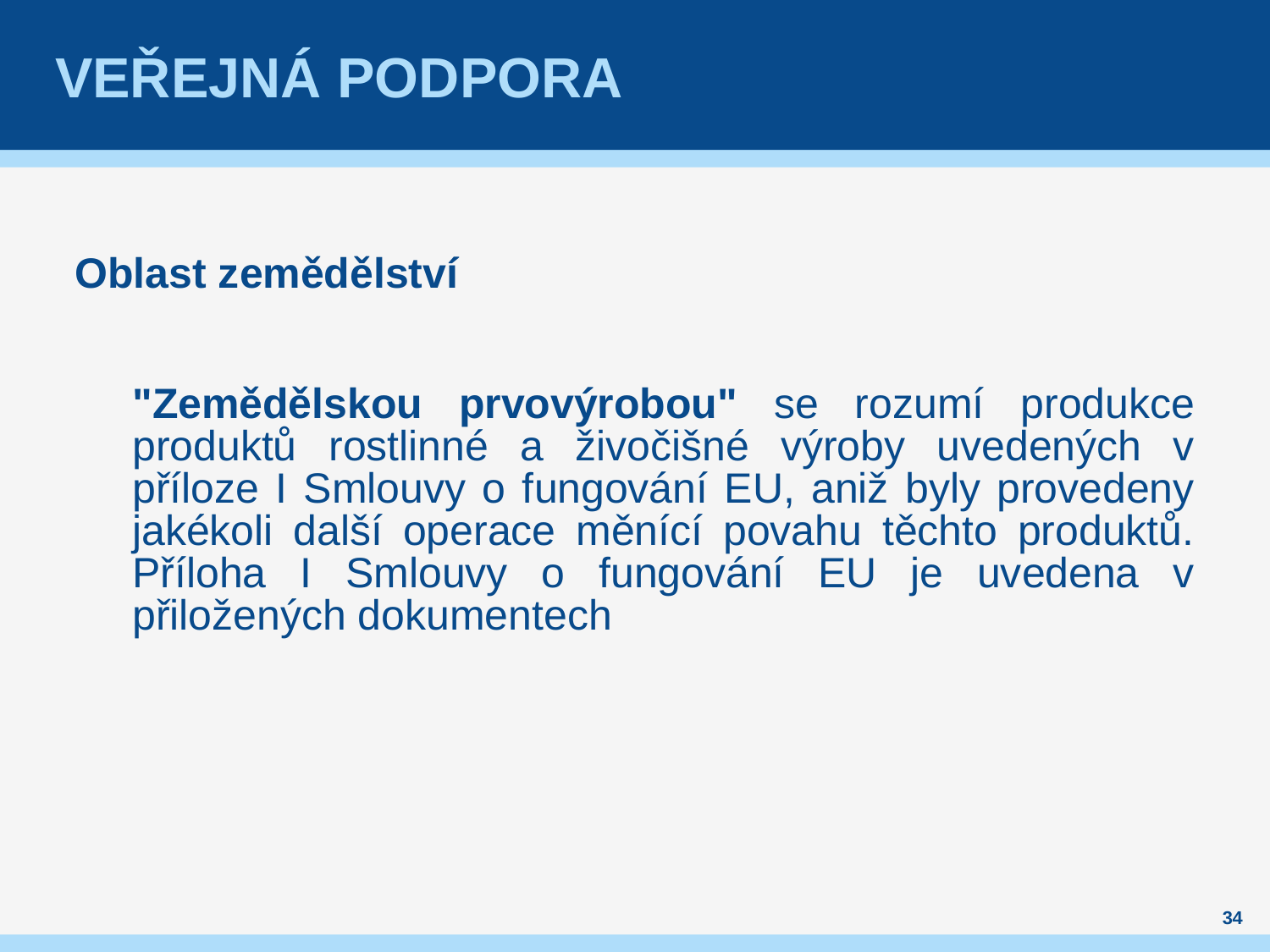

# Veřejná podpora
Oblast zemědělství

"Zemědělskou prvovýrobou" se rozumí produkce produktů rostlinné a živočišné výroby uvedených v příloze I Smlouvy o fungování EU, aniž byly provedeny jakékoli další operace měnící povahu těchto produktů. Příloha I Smlouvy o fungování EU je uvedena v přiložených dokumentech
34